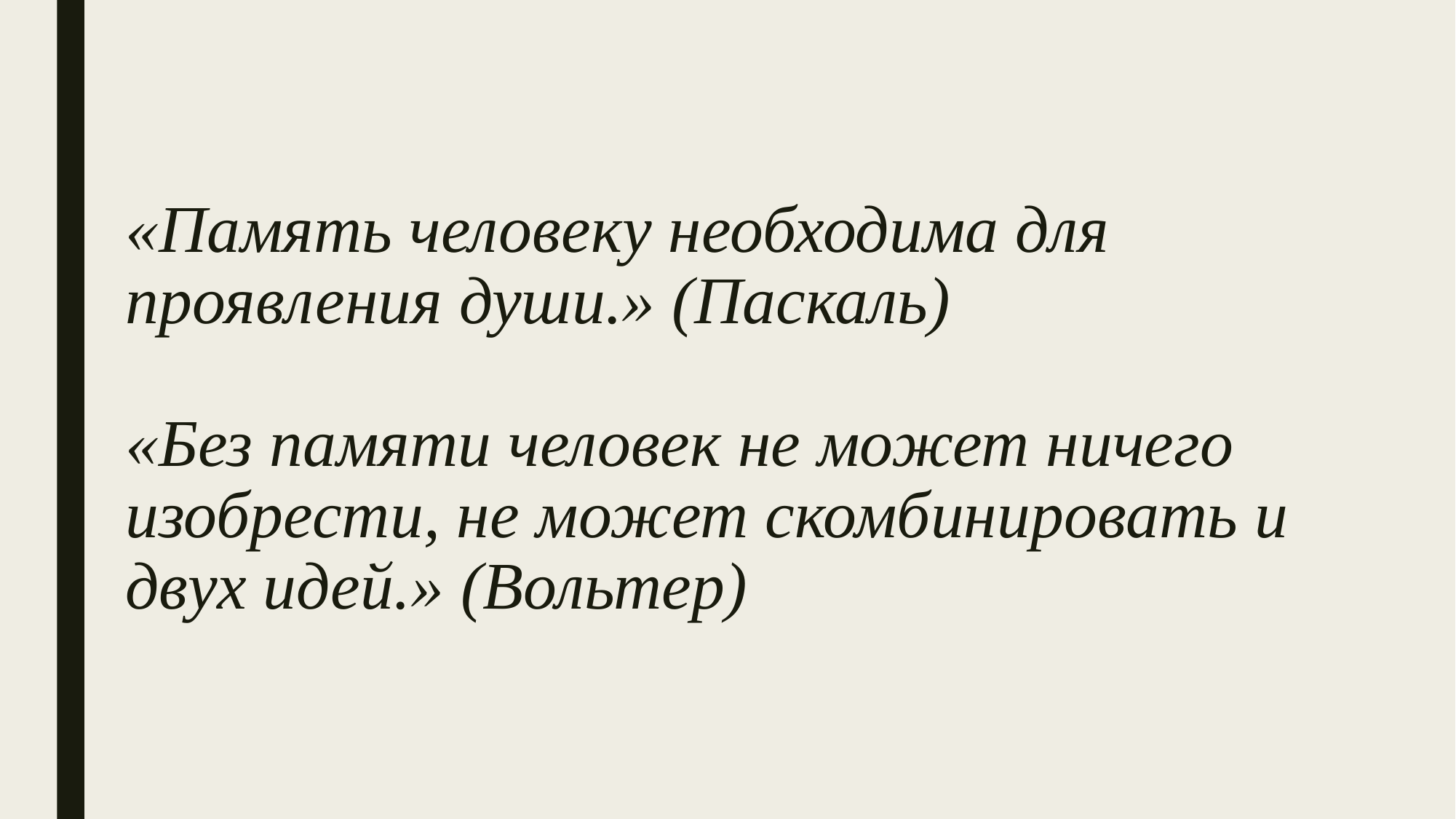

# «Память человеку необходима для проявления души.» (Паскаль) «Без памяти человек не может ничего изобрести, не может скомбинировать и двух идей.» (Вольтер)